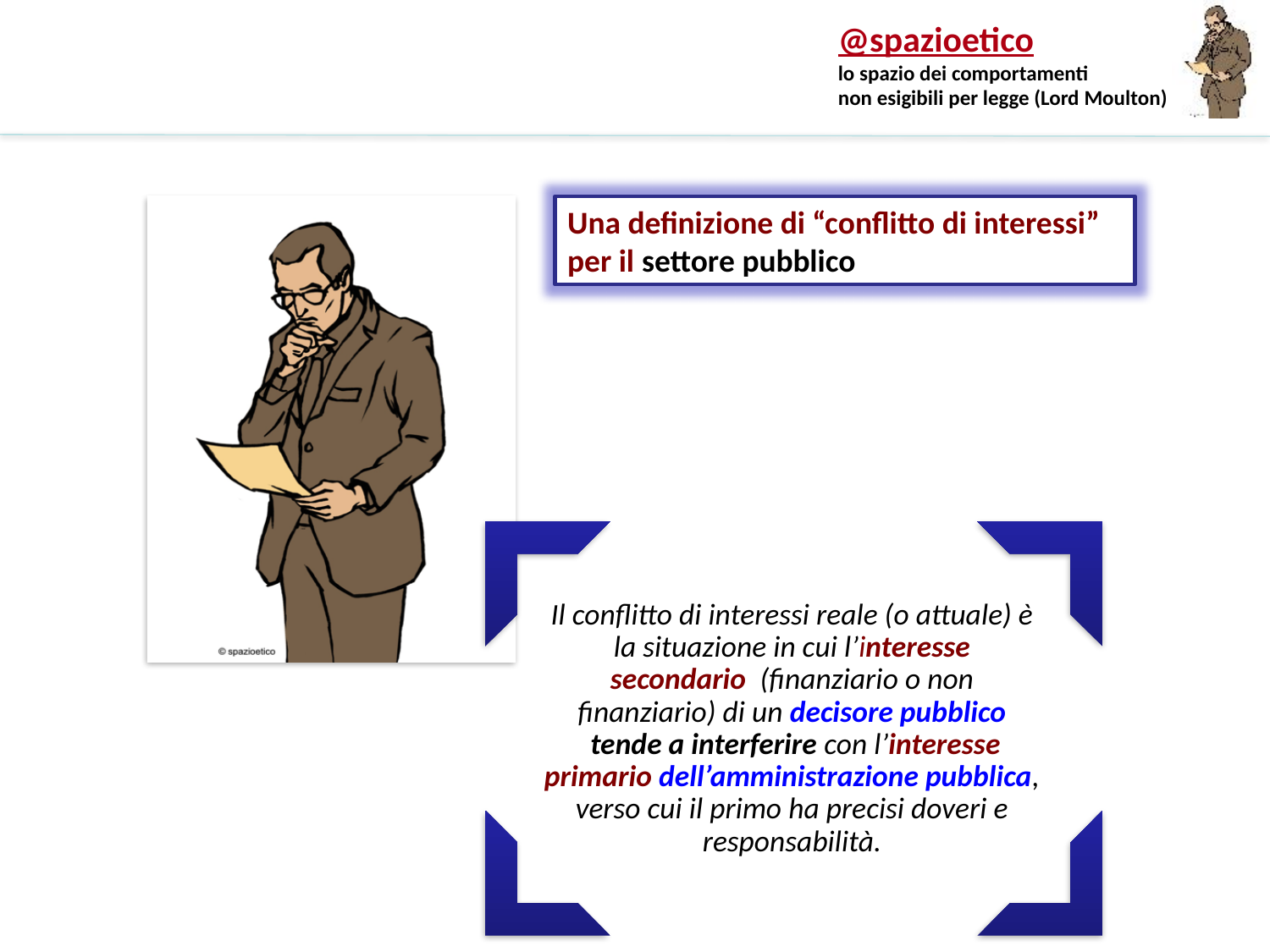

Il conflitto di interessi reale (o attuale) è la situazione in cui l’interesse secondario  (finanziario o non finanziario) di un decisore pubblico  tende a interferire con l’interesse primario dell’amministrazione pubblica, verso cui il primo ha precisi doveri e responsabilità.
Una definizione di “conflitto di interessi” per il settore pubblico